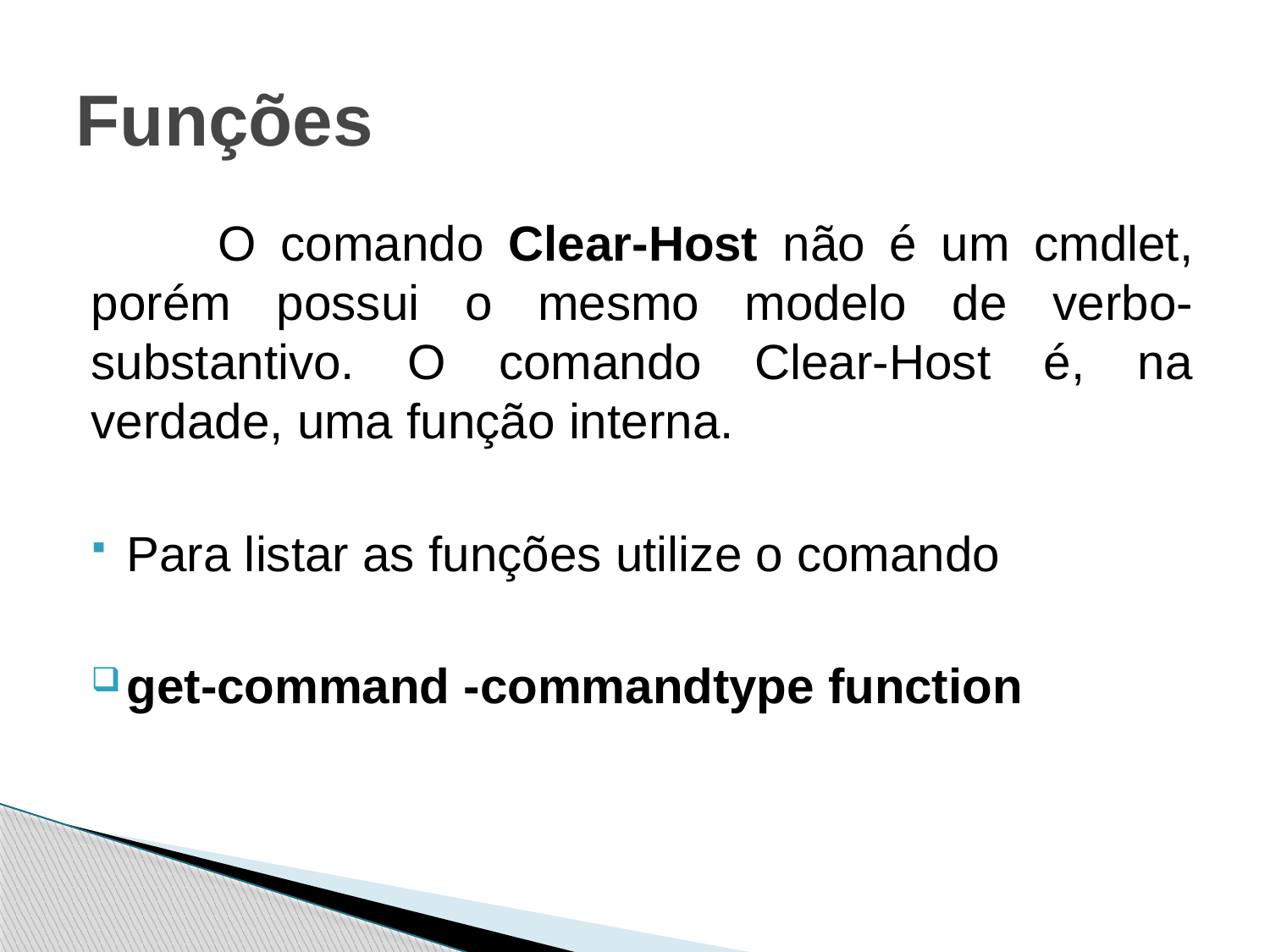

# Funções
	O comando Clear-Host não é um cmdlet, porém possui o mesmo modelo de verbo-substantivo. O comando Clear-Host é, na verdade, uma função interna.

Para listar as funções utilize o comando

get-command -commandtype function